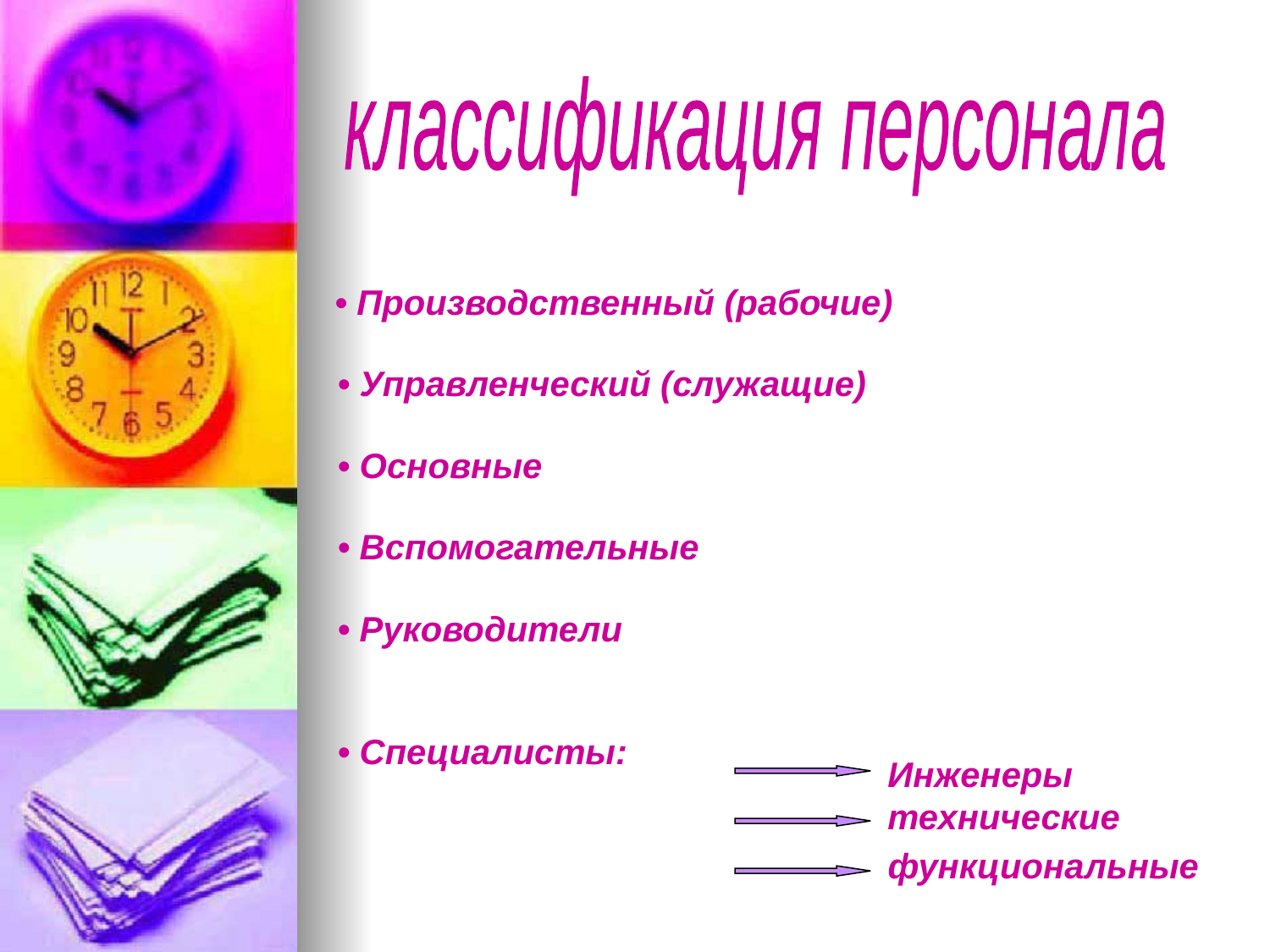

классификация персонала

 • Производственный (рабочие)

 • Управленческий (служащие)

 • Основные

 • Вспомогательные

 • Руководители

 • Специалисты:

Инженеры
технические

функциональные